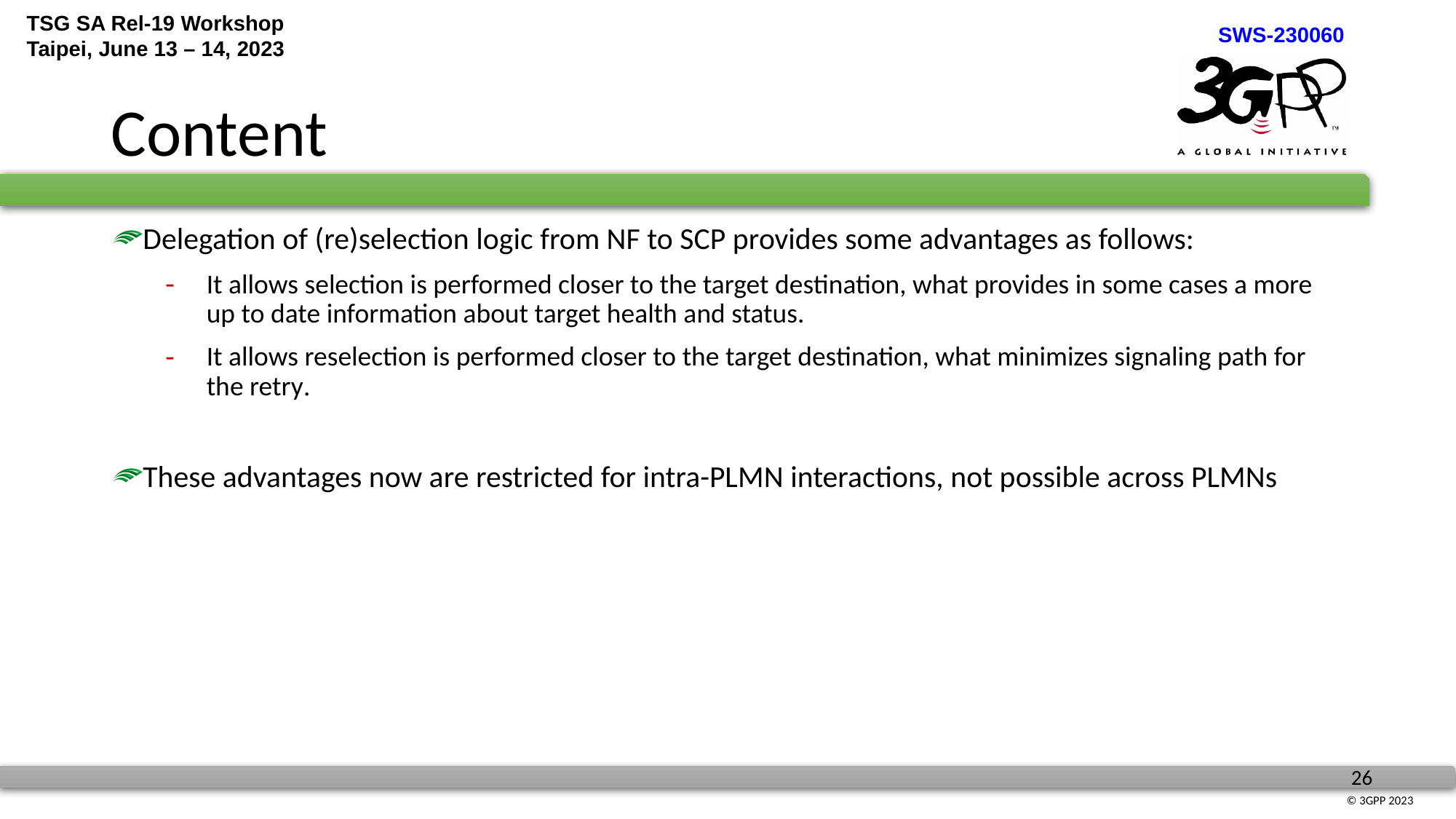

# Content
Delegation of (re)selection logic from NF to SCP provides some advantages as follows:
It allows selection is performed closer to the target destination, what provides in some cases a more up to date information about target health and status.
It allows reselection is performed closer to the target destination, what minimizes signaling path for the retry.

These advantages now are restricted for intra-PLMN interactions, not possible across PLMNs